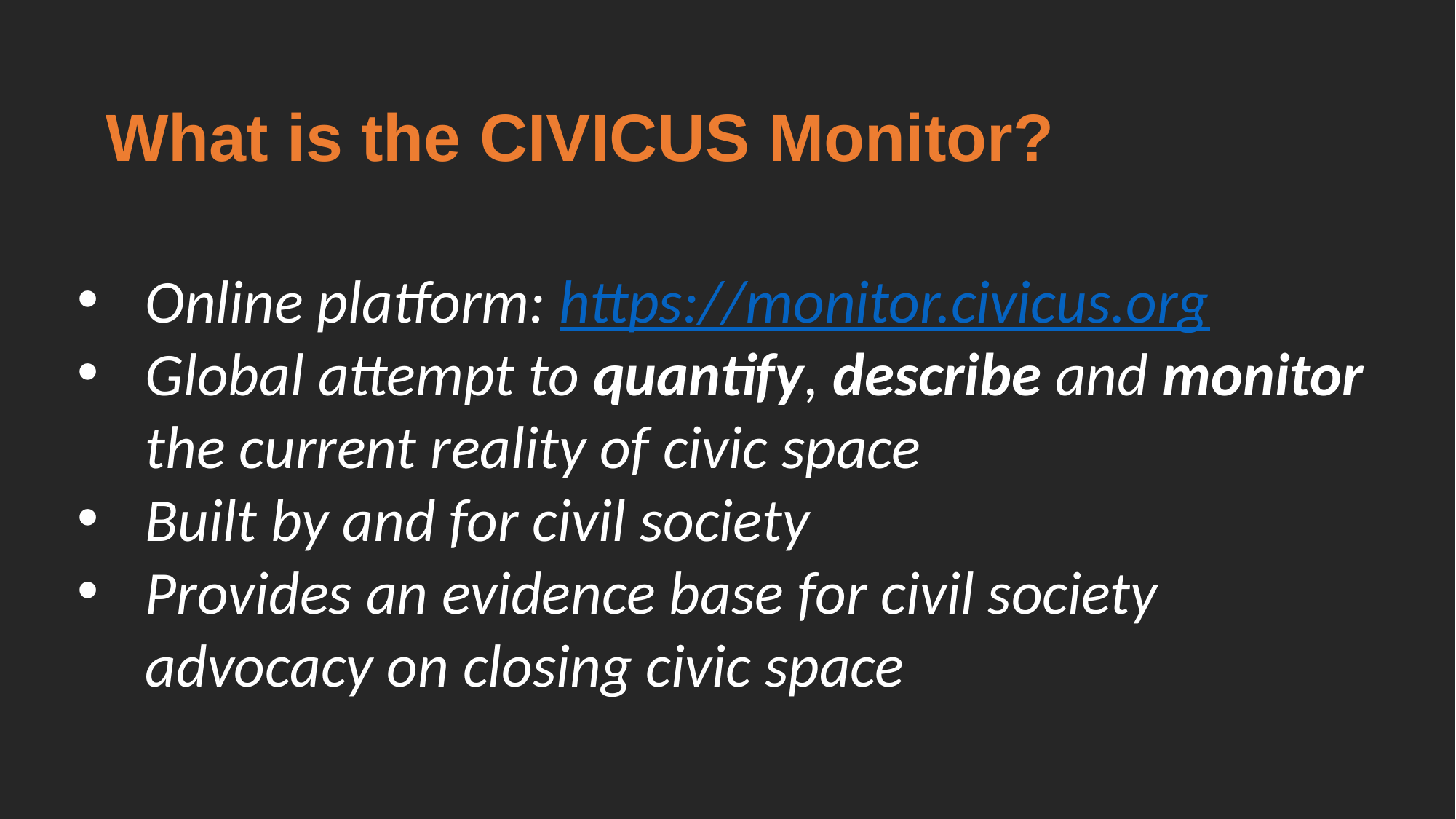

# What is the CIVICUS Monitor?
Online platform: https://monitor.civicus.org
Global attempt to quantify, describe and monitor the current reality of civic space
Built by and for civil society
Provides an evidence base for civil society advocacy on closing civic space